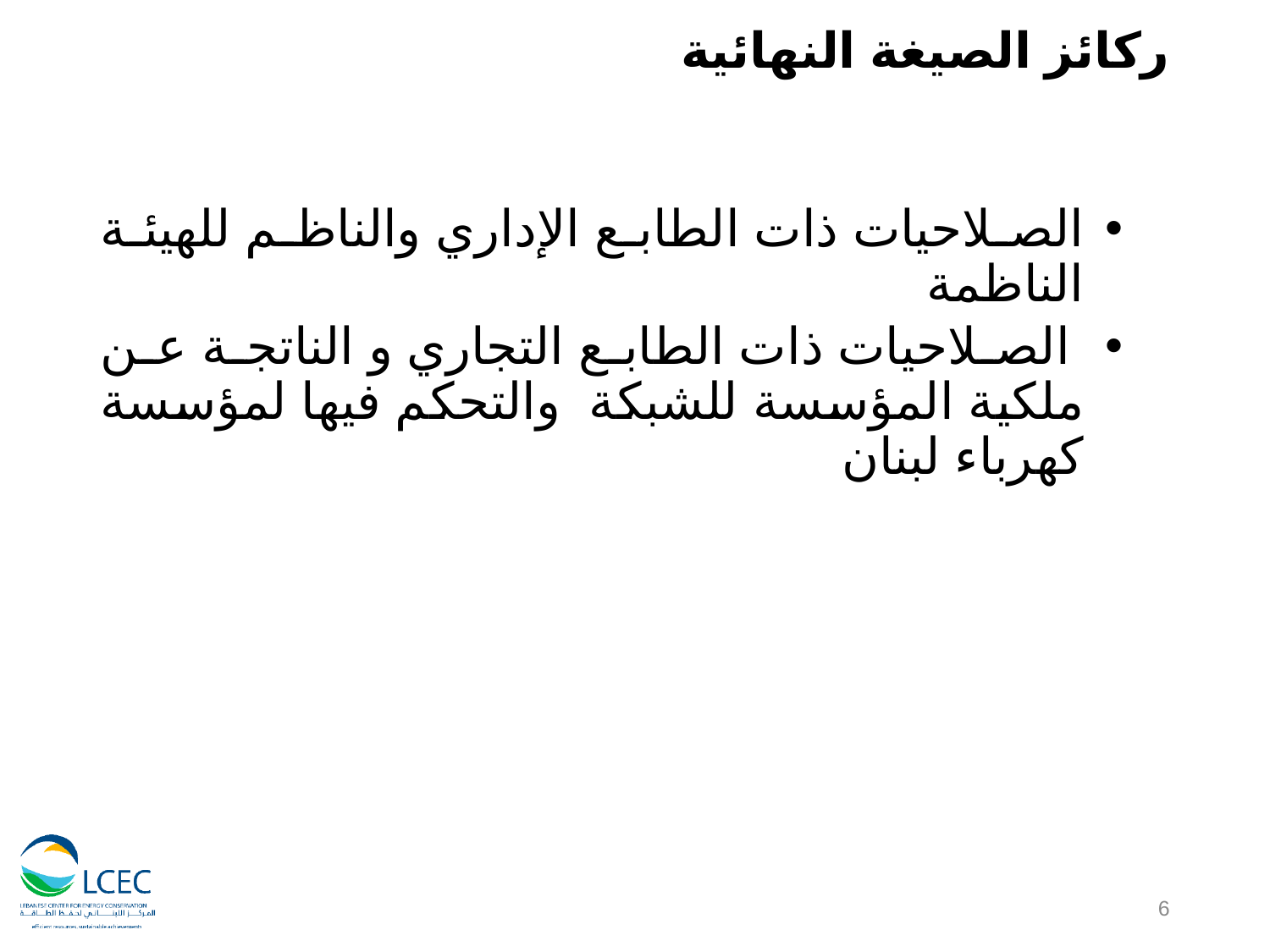

# ركائز الصيغة النهائية
الصلاحيات ذات الطابع الإداري والناظم للهيئة الناظمة
 الصلاحيات ذات الطابع التجاري و الناتجة عن ملكية المؤسسة للشبكة  والتحكم فيها لمؤسسة كهرباء لبنان

6